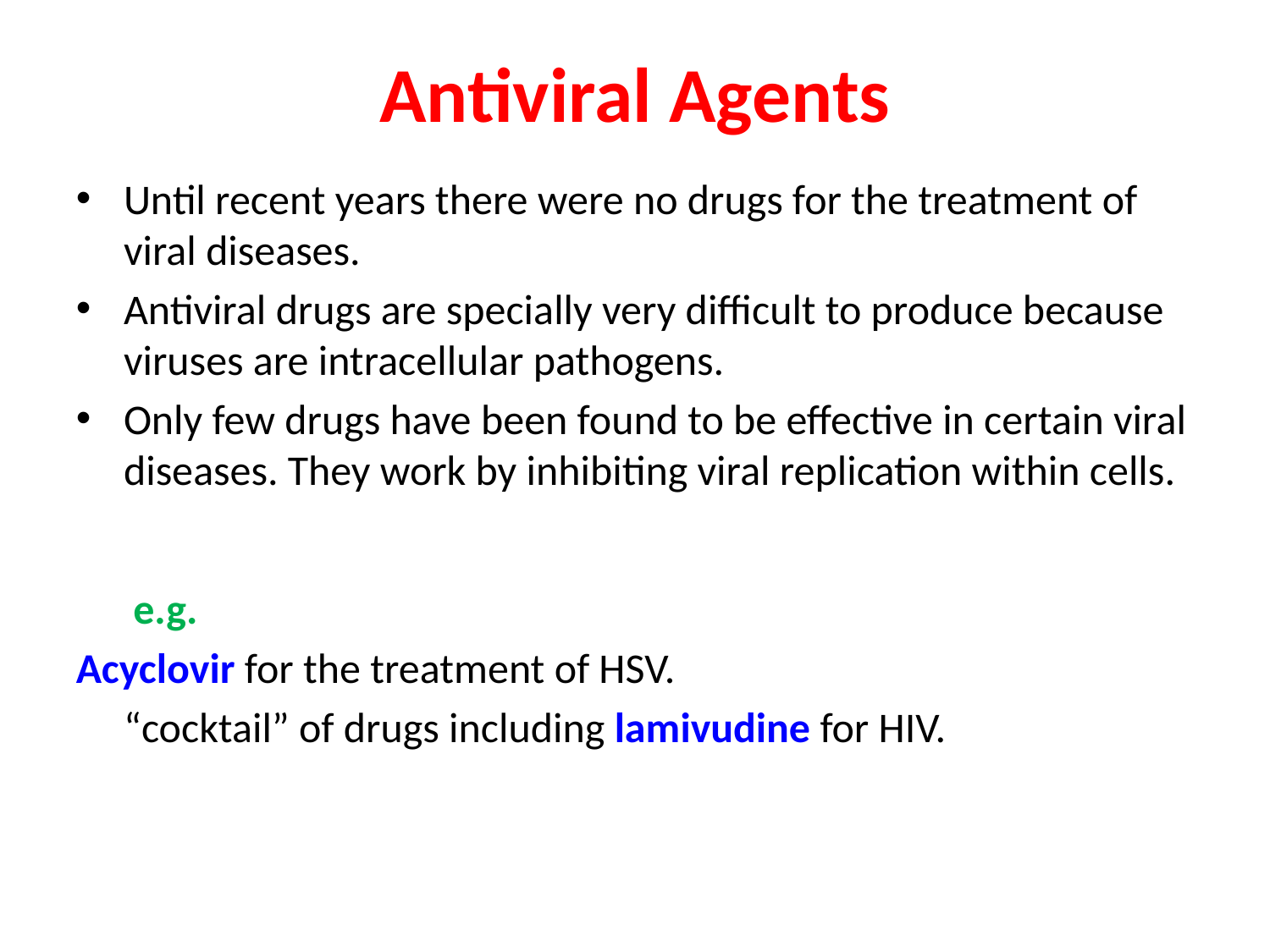

# Antiviral Agents
Until recent years there were no drugs for the treatment of viral diseases.
Antiviral drugs are specially very difficult to produce because viruses are intracellular pathogens.
Only few drugs have been found to be effective in certain viral diseases. They work by inhibiting viral replication within cells.

      e.g.
Acyclovir for the treatment of HSV.
     “cocktail” of drugs including lamivudine for HIV.